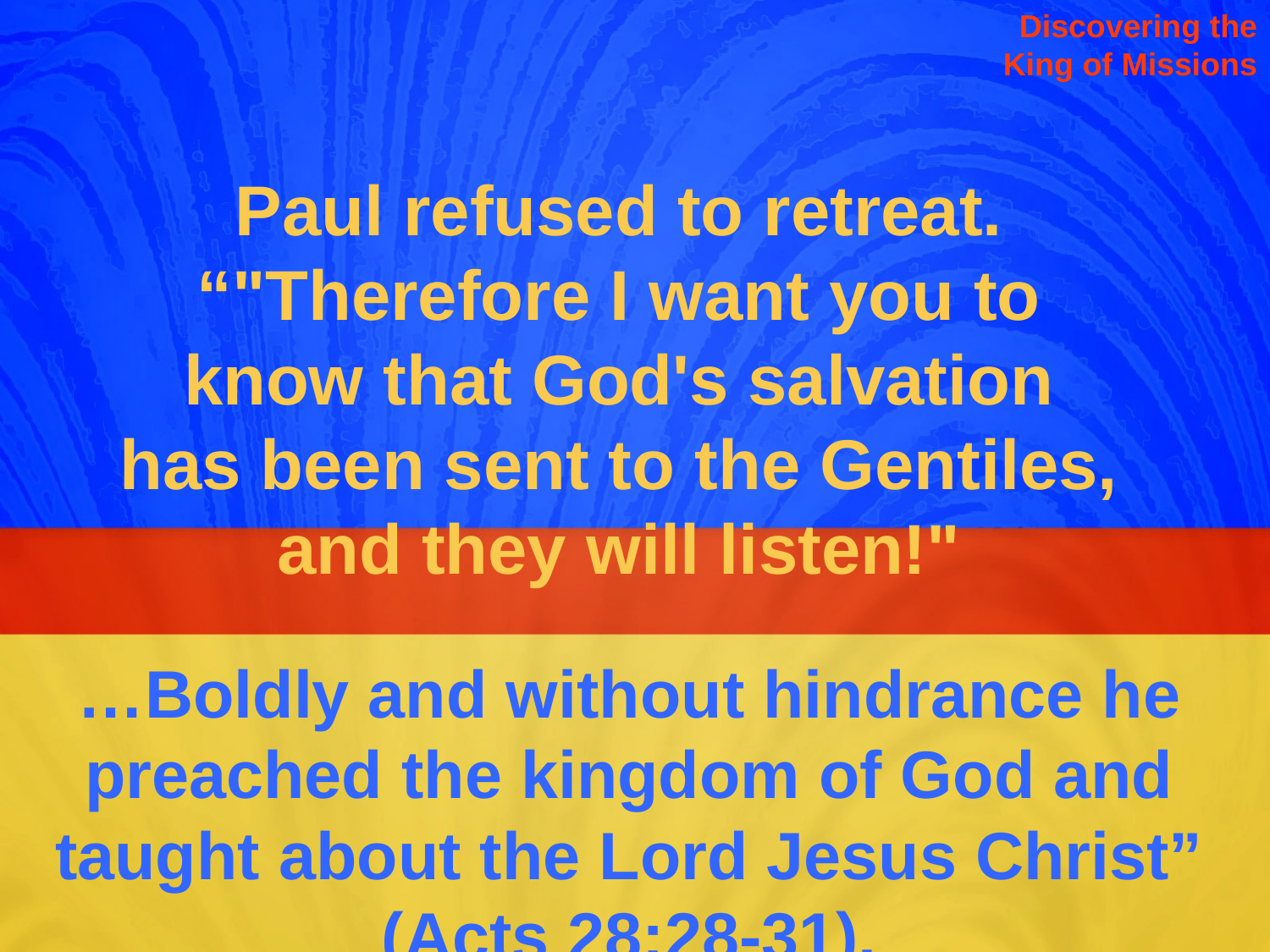

Discovering the King of Missions
Paul refused to retreat. “"Therefore I want you to know that God's salvation has been sent to the Gentiles, and they will listen!"
…Boldly and without hindrance he preached the kingdom of God and taught about the Lord Jesus Christ” (Acts 28:28-31).